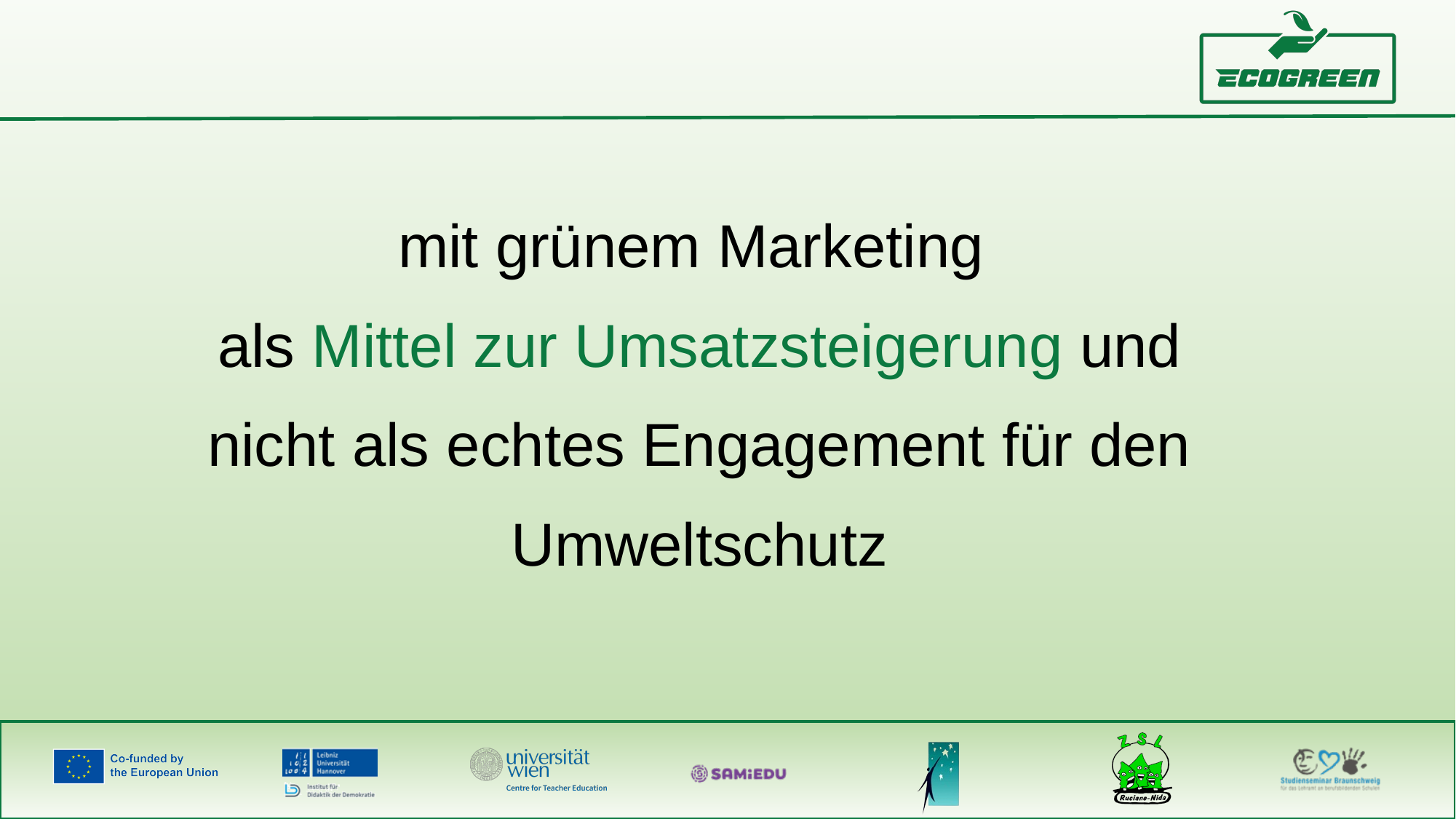

mit grünem Marketing
als Mittel zur Umsatzsteigerung und nicht als echtes Engagement für den Umweltschutz